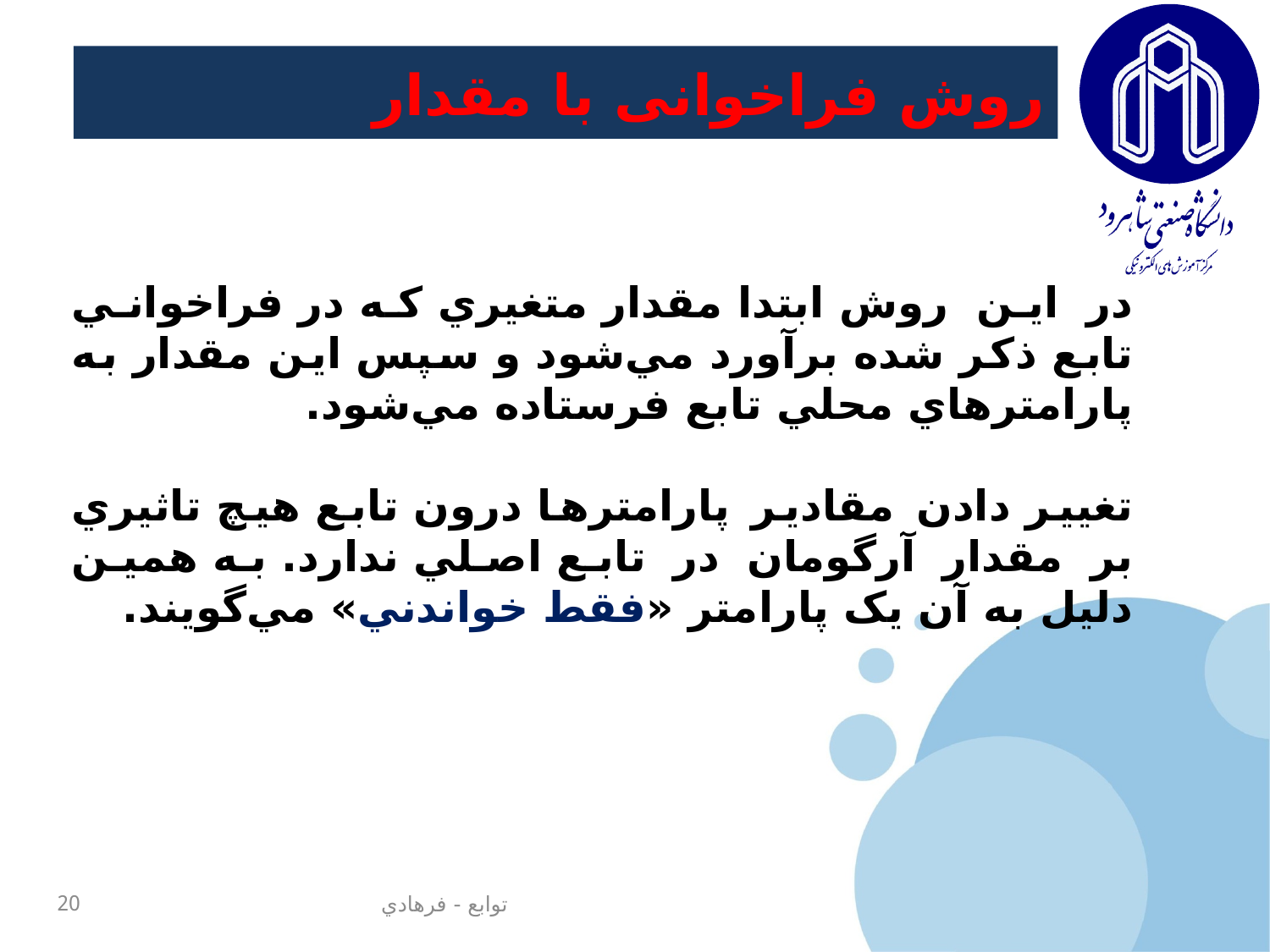

# روش فراخوانی با مقدار
در اين روش ابتدا مقدار متغيري که در فراخواني تابع ذکر شده برآورد مي‌شود و سپس اين مقدار به پارامترهاي محلي تابع فرستاده مي‌شود.

تغيير دادن مقادير پارامترها درون تابع هيچ تاثيري بر مقدار آرگومان در تابع اصلي ندارد. به همين دليل به آن يک پارامتر «فقط خواندني» مي‌گويند.

20
توابع - فرهادي